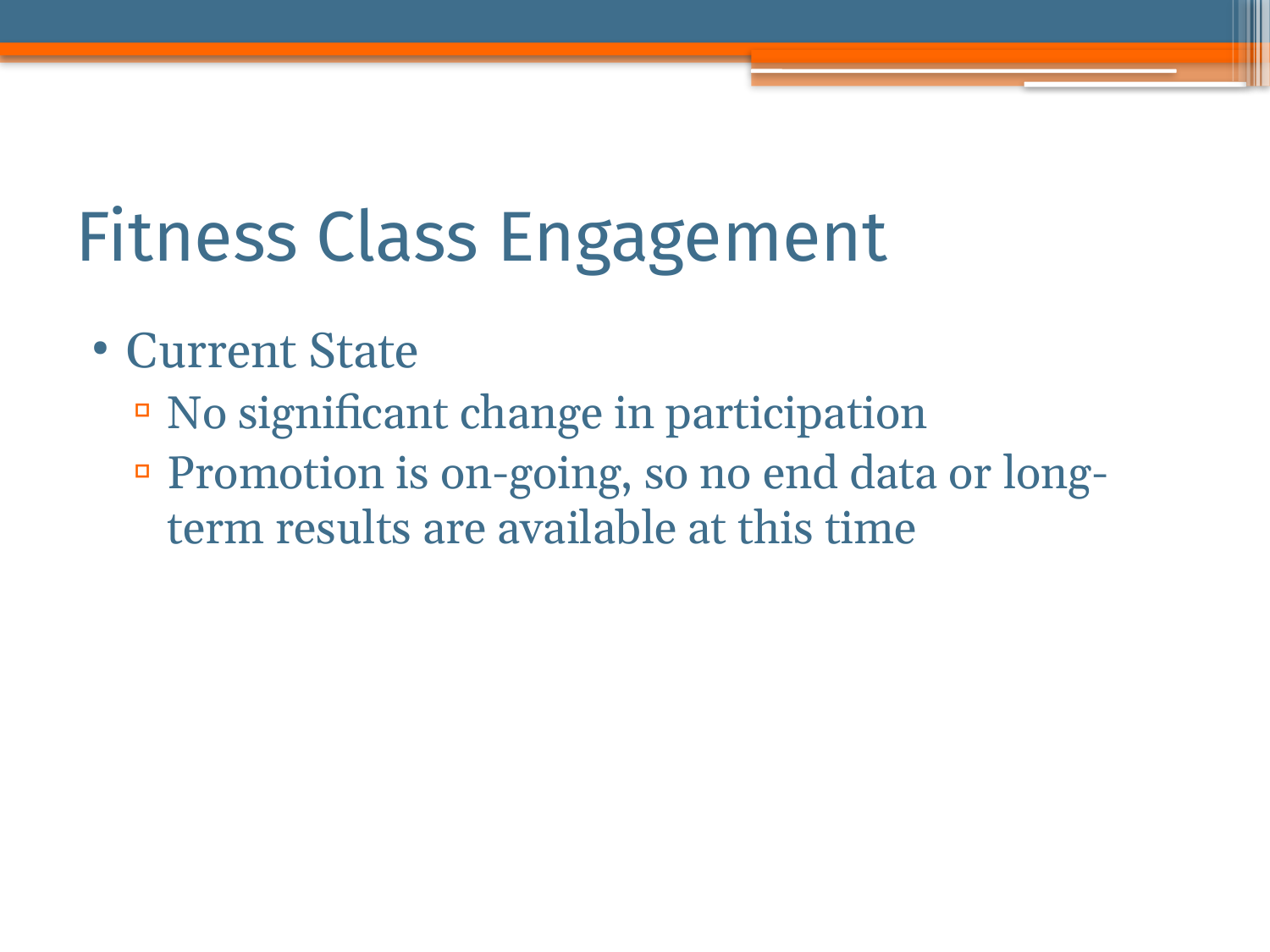

# Fitness Class Engagement
Current State
No significant change in participation
Promotion is on-going, so no end data or long-term results are available at this time